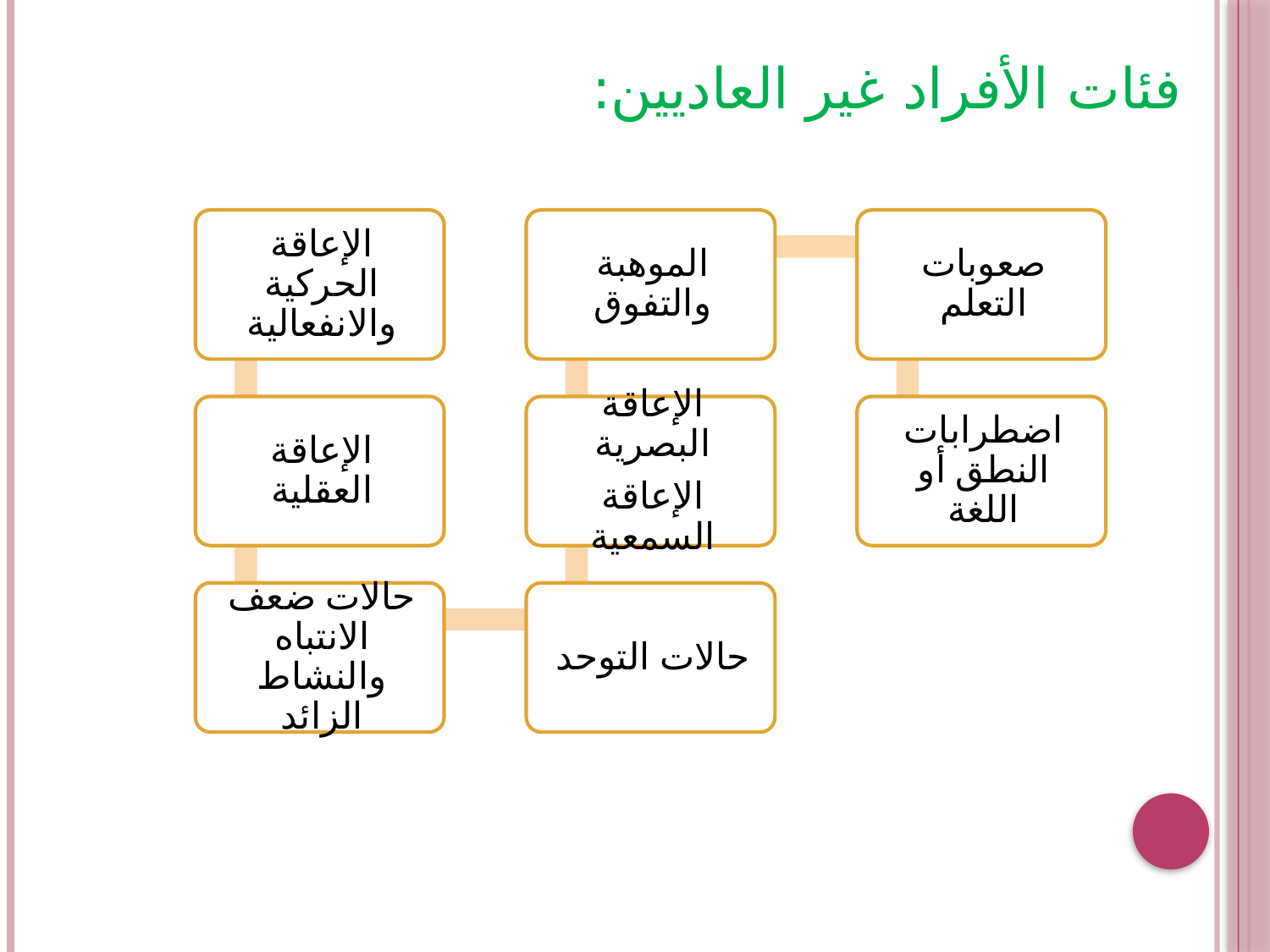

فئات الأفراد غير العاديين:

الإعاقة الحركية والانفعالية
الإعاقة العقلية
حالات ضعف الانتباه والنشاط الزائد
حالات التوحد
الإعاقة البصرية
الإعاقة السمعية
الموهبة والتفوق
صعوبات التعلم
اضطرابات النطق أو اللغة